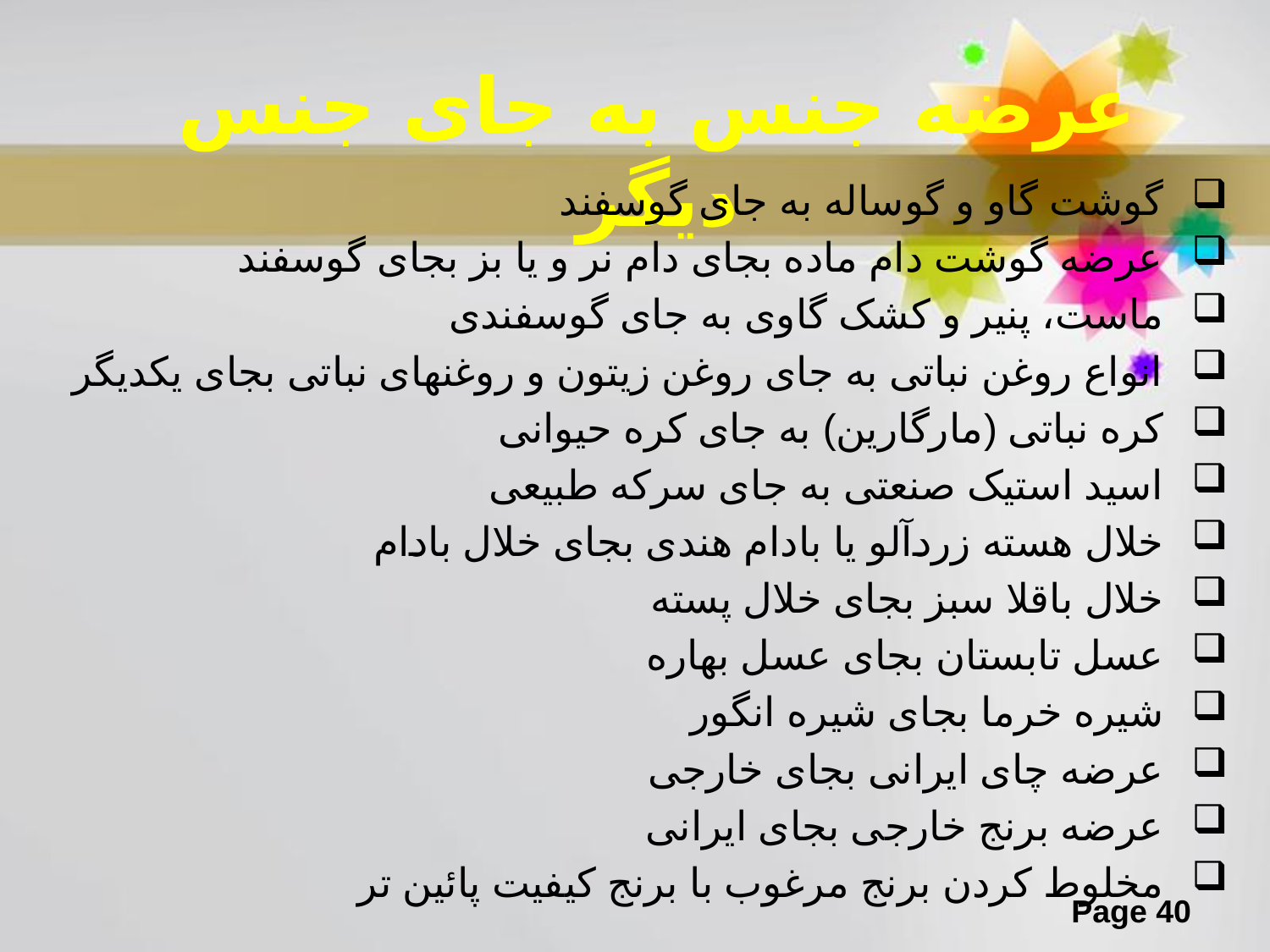

# عرضه جنس به جای جنس دیگر
گوشت گاو و گوساله به جای گوسفند
عرضه گوشت دام ماده بجای دام نر و یا بز بجای گوسفند
ماست، پنیر و کشک گاوی به جای گوسفندی
انواع روغن نباتی به جای روغن زیتون و روغنهای نباتی بجای یکدیگر
کره نباتی (مارگارین) به جای کره حیوانی
اسید استیک صنعتی به جای سرکه طبیعی
خلال هسته زردآلو یا بادام هندی بجای خلال بادام
خلال باقلا سبز بجای خلال پسته
عسل تابستان بجای عسل بهاره
شیره خرما بجای شیره انگور
عرضه چای ایرانی بجای خارجی
عرضه برنج خارجی بجای ایرانی
مخلوط کردن برنج مرغوب با برنج کیفیت پائین تر